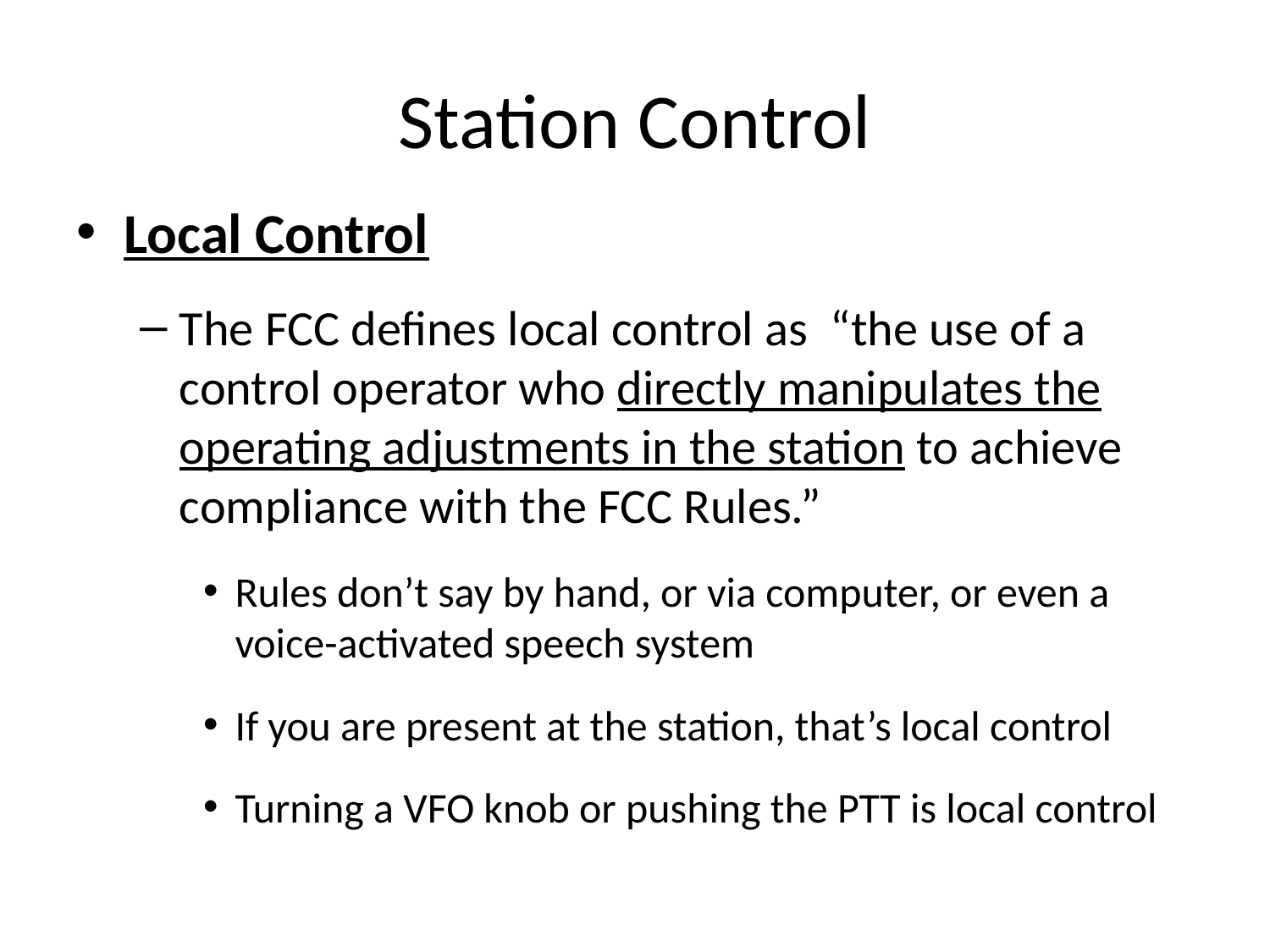

# Station Control
Local Control
The FCC defines local control as  “the use of a control operator who directly manipulates the operating adjustments in the station to achieve compliance with the FCC Rules.”
Rules don’t say by hand, or via computer, or even a voice-activated speech system
If you are present at the station, that’s local control
Turning a VFO knob or pushing the PTT is local control